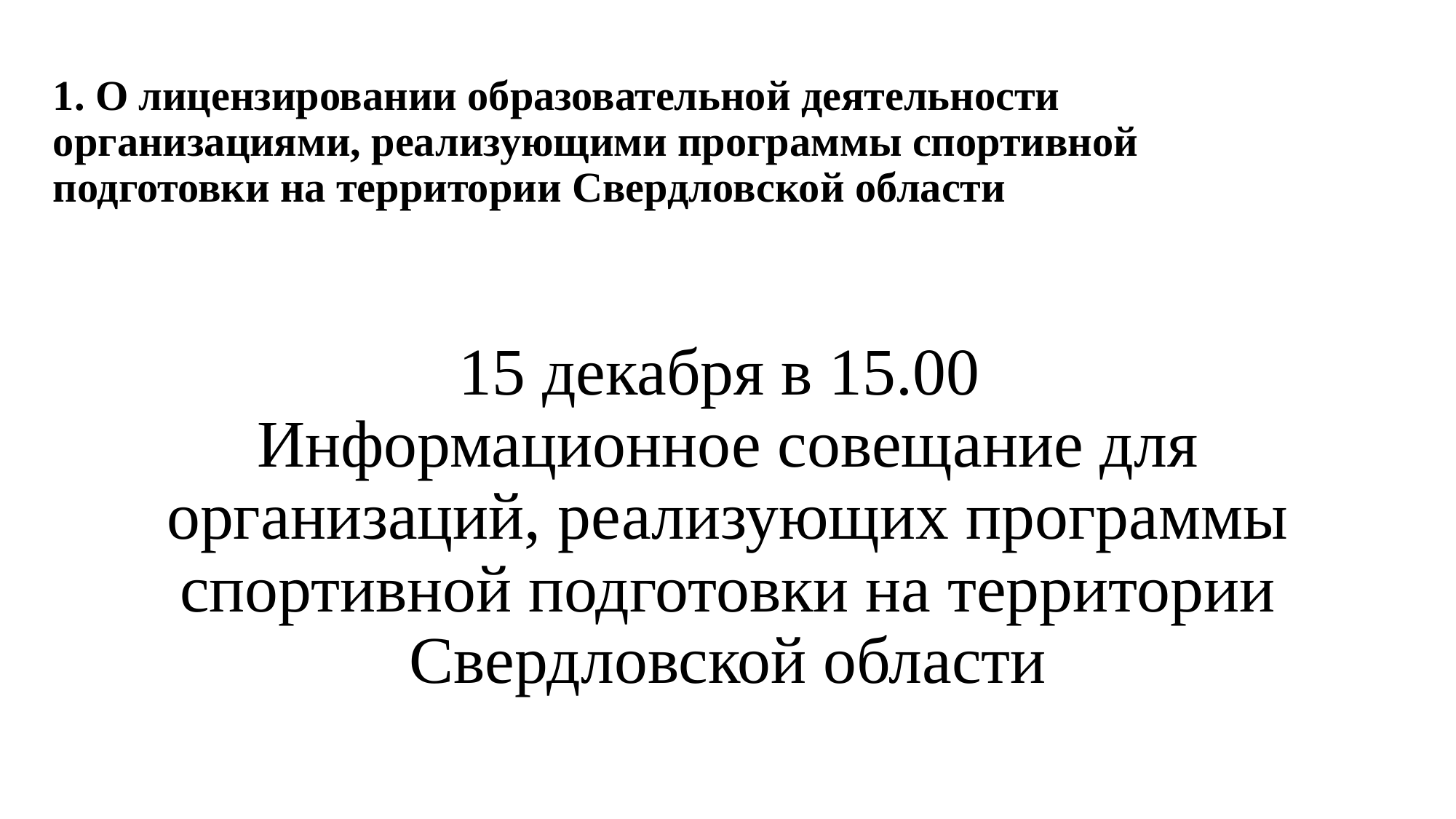

# 1. О лицензировании образовательной деятельности организациями, реализующими программы спортивной подготовки на территории Свердловской области
15 декабря в 15.00
Информационное совещание для организаций, реализующих программы спортивной подготовки на территории Свердловской области